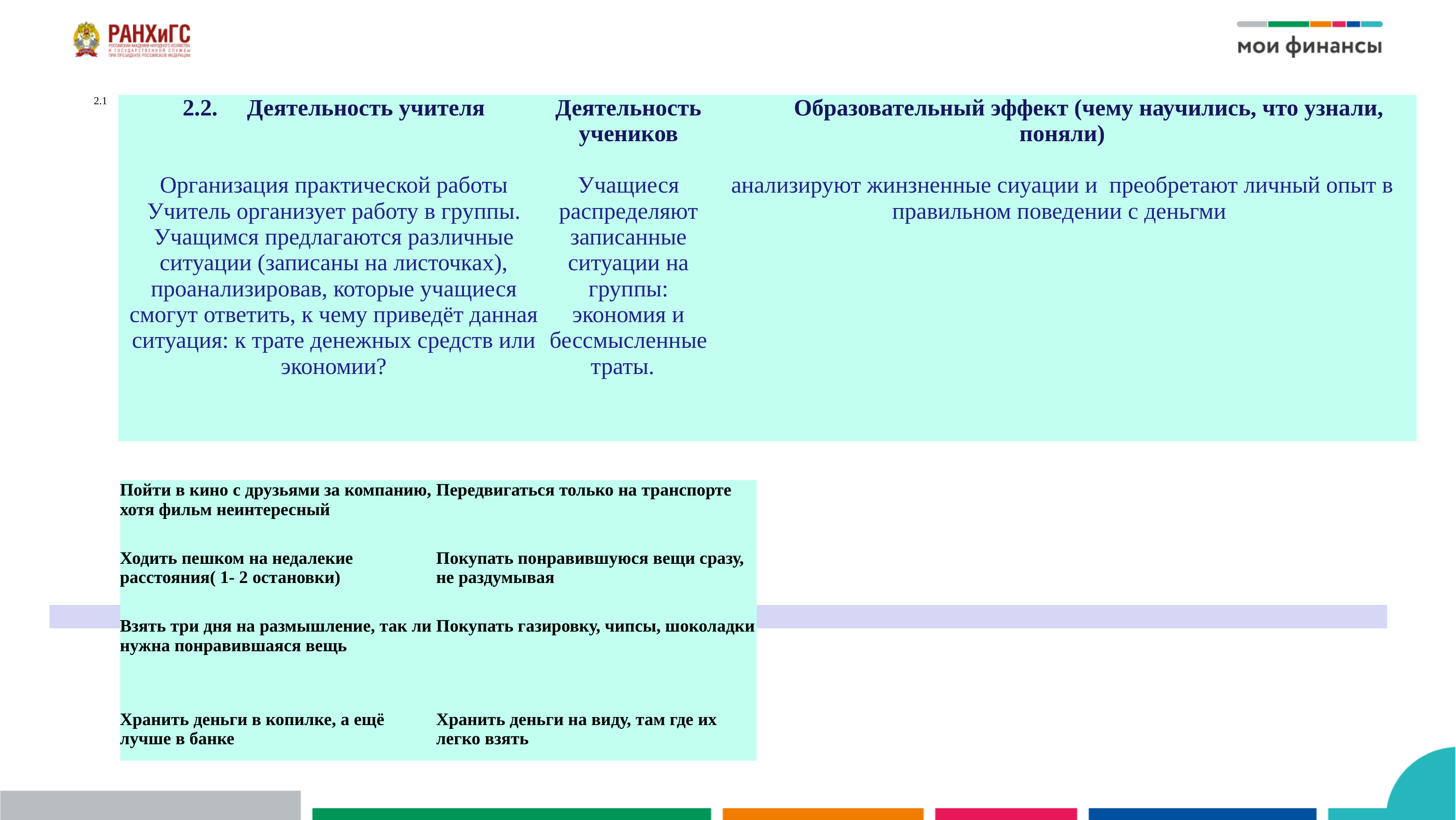

| 2.1 | 2.2. Деятельность учителя Организация практической работы Учитель организует работу в группы. Учащимся предлагаются различные ситуации (записаны на листочках), проанализировав, которые учащиеся смогут ответить, к чему приведёт данная ситуация: к трате денежных средств или экономии? | Деятельность учеников Учащиеся распределяют записанные ситуации на группы: экономия и бессмысленные траты. | Образовательный эффект (чему научились, что узнали, поняли) анализируют жинзненные сиуации и преобретают личный опыт в правильном поведении с деньгми |
| --- | --- | --- | --- |

| Пойти в кино с друзьями за компанию, хотя фильм неинтересный | Передвигаться только на транспорте |
| --- | --- |
| Ходить пешком на недалекие расстояния( 1- 2 остановки) | Покупать понравившуюся вещи сразу, не раздумывая |
| Взять три дня на размышление, так ли нужна понравившаяся вещь | Покупать газировку, чипсы, шоколадки |
| Хранить деньги в копилке, а ещё лучше в банке | Хранить деньги на виду, там где их легко взять |

Учащиеся распределяют записанные ситуации на группы: экономия и бессмысленные траты.
|  |  |  |  |
| --- | --- | --- | --- |